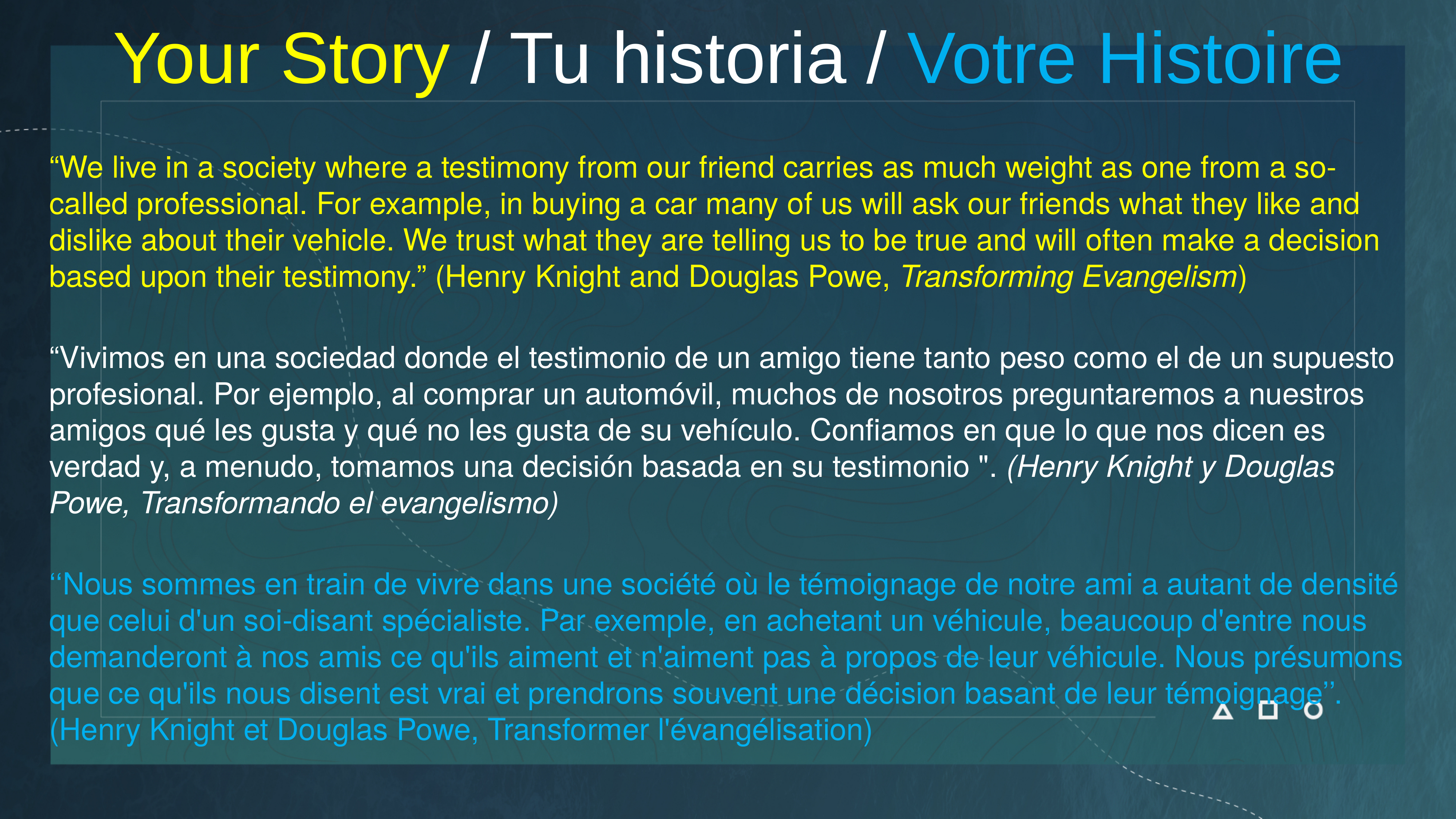

# Your Story / Tu historia / Votre Histoire
“We live in a society where a testimony from our friend carries as much weight as one from a so-called professional. For example, in buying a car many of us will ask our friends what they like and dislike about their vehicle. We trust what they are telling us to be true and will often make a decision based upon their testimony.” (Henry Knight and Douglas Powe, Transforming Evangelism)
“Vivimos en una sociedad donde el testimonio de un amigo tiene tanto peso como el de un supuesto profesional. Por ejemplo, al comprar un automóvil, muchos de nosotros preguntaremos a nuestros amigos qué les gusta y qué no les gusta de su vehículo. Confiamos en que lo que nos dicen es verdad y, a menudo, tomamos una decisión basada en su testimonio ". (Henry Knight y Douglas Powe, Transformando el evangelismo)
‘‘Nous sommes en train de vivre dans une société où le témoignage de notre ami a autant de densité que celui d'un soi-disant spécialiste. Par exemple, en achetant un véhicule, beaucoup d'entre nous demanderont à nos amis ce qu'ils aiment et n'aiment pas à propos de leur véhicule. Nous présumons que ce qu'ils nous disent est vrai et prendrons souvent une décision basant de leur témoignage’’. (Henry Knight et Douglas Powe, Transformer l'évangélisation)